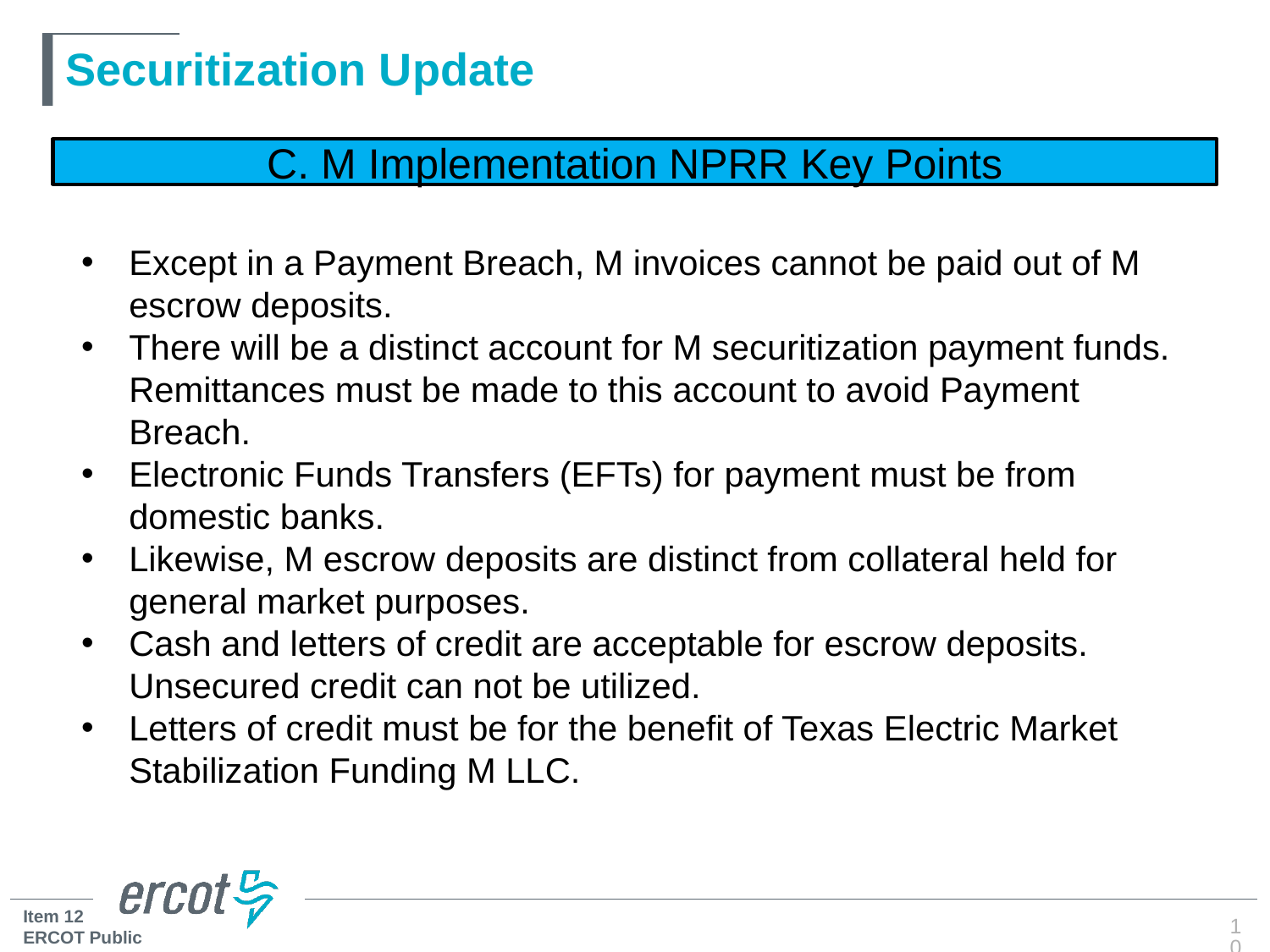

# Securitization Update
C. M Implementation NPRR Key Points
Except in a Payment Breach, M invoices cannot be paid out of M escrow deposits.
There will be a distinct account for M securitization payment funds. Remittances must be made to this account to avoid Payment Breach.
Electronic Funds Transfers (EFTs) for payment must be from domestic banks.
Likewise, M escrow deposits are distinct from collateral held for general market purposes.
Cash and letters of credit are acceptable for escrow deposits. Unsecured credit can not be utilized.
Letters of credit must be for the benefit of Texas Electric Market Stabilization Funding M LLC.

10